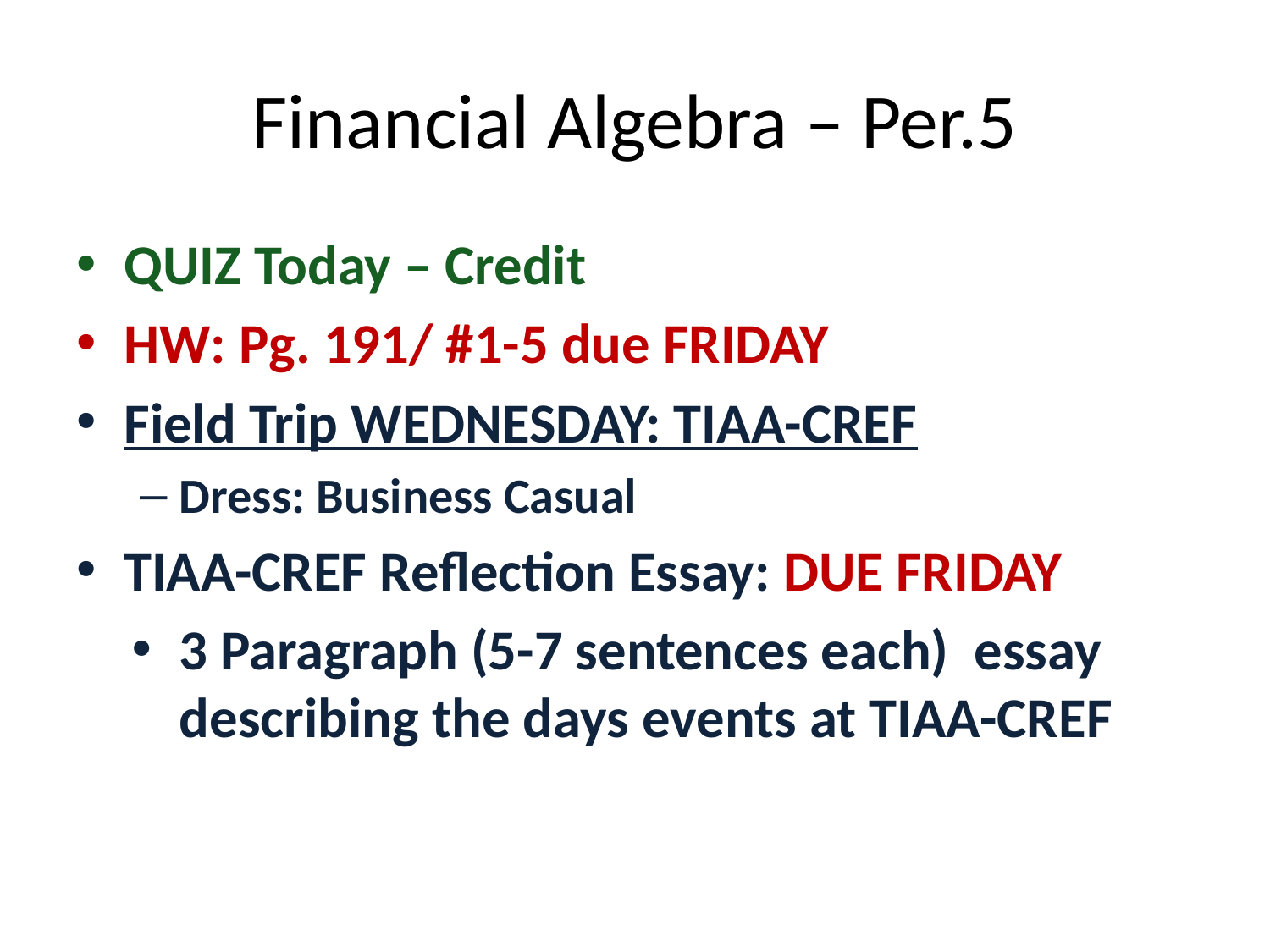

# Financial Algebra – Per.5
QUIZ Today – Credit
HW: Pg. 191/ #1-5 due FRIDAY
Field Trip WEDNESDAY: TIAA-CREF
Dress: Business Casual
TIAA-CREF Reflection Essay: DUE FRIDAY
3 Paragraph (5-7 sentences each)  essay describing the days events at TIAA-CREF